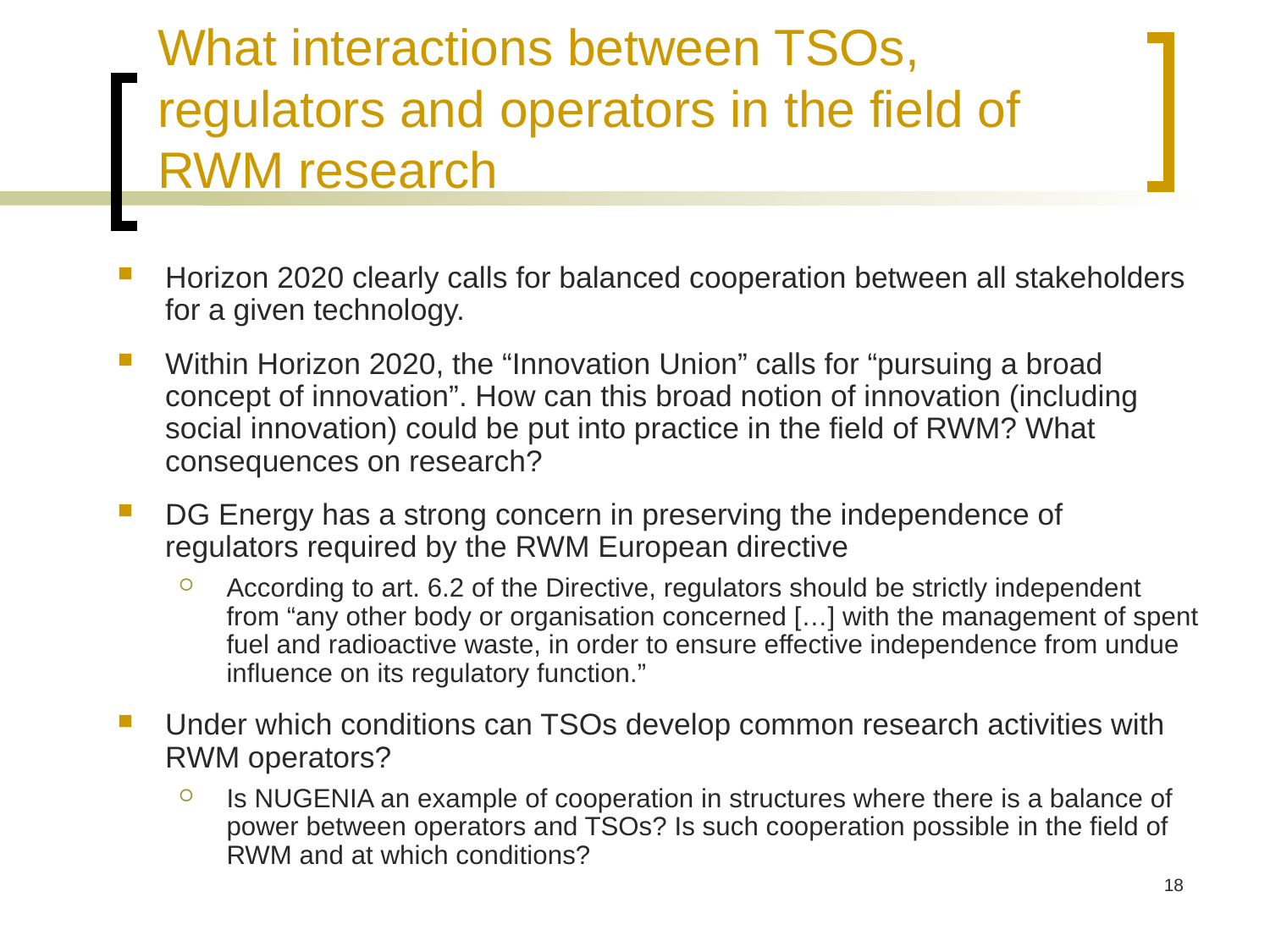

What interactions between TSOs, regulators and operators in the field of RWM research
Horizon 2020 clearly calls for balanced cooperation between all stakeholders for a given technology.
Within Horizon 2020, the “Innovation Union” calls for “pursuing a broad concept of innovation”. How can this broad notion of innovation (including social innovation) could be put into practice in the field of RWM? What consequences on research?
DG Energy has a strong concern in preserving the independence of regulators required by the RWM European directive
According to art. 6.2 of the Directive, regulators should be strictly independent from “any other body or organisation concerned […] with the management of spent fuel and radioactive waste, in order to ensure effective independence from undue influence on its regulatory function.”
Under which conditions can TSOs develop common research activities with RWM operators?
Is NUGENIA an example of cooperation in structures where there is a balance of power between operators and TSOs? Is such cooperation possible in the field of RWM and at which conditions?

18